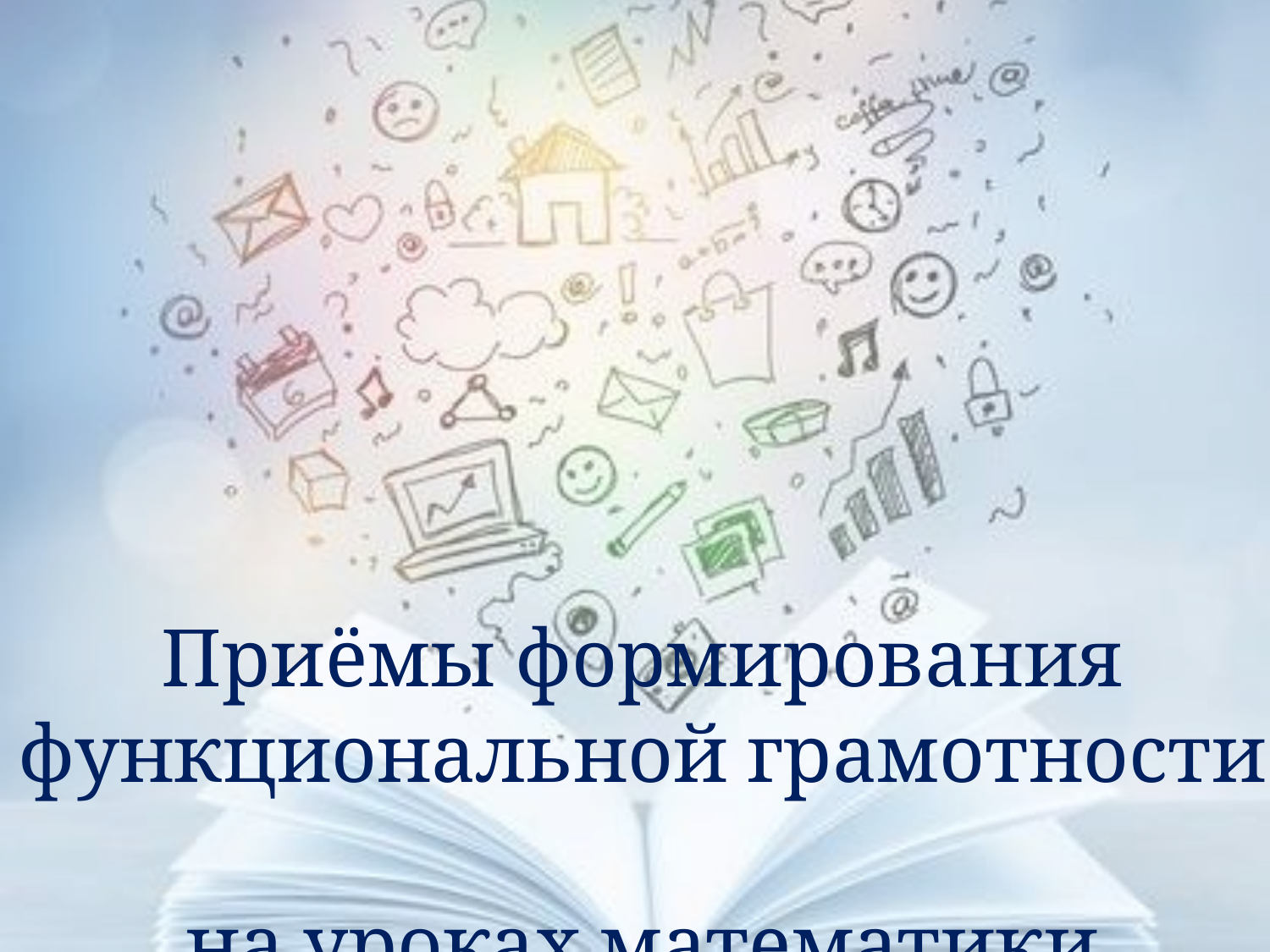

# Приёмы формирования функциональной грамотности на уроках математики